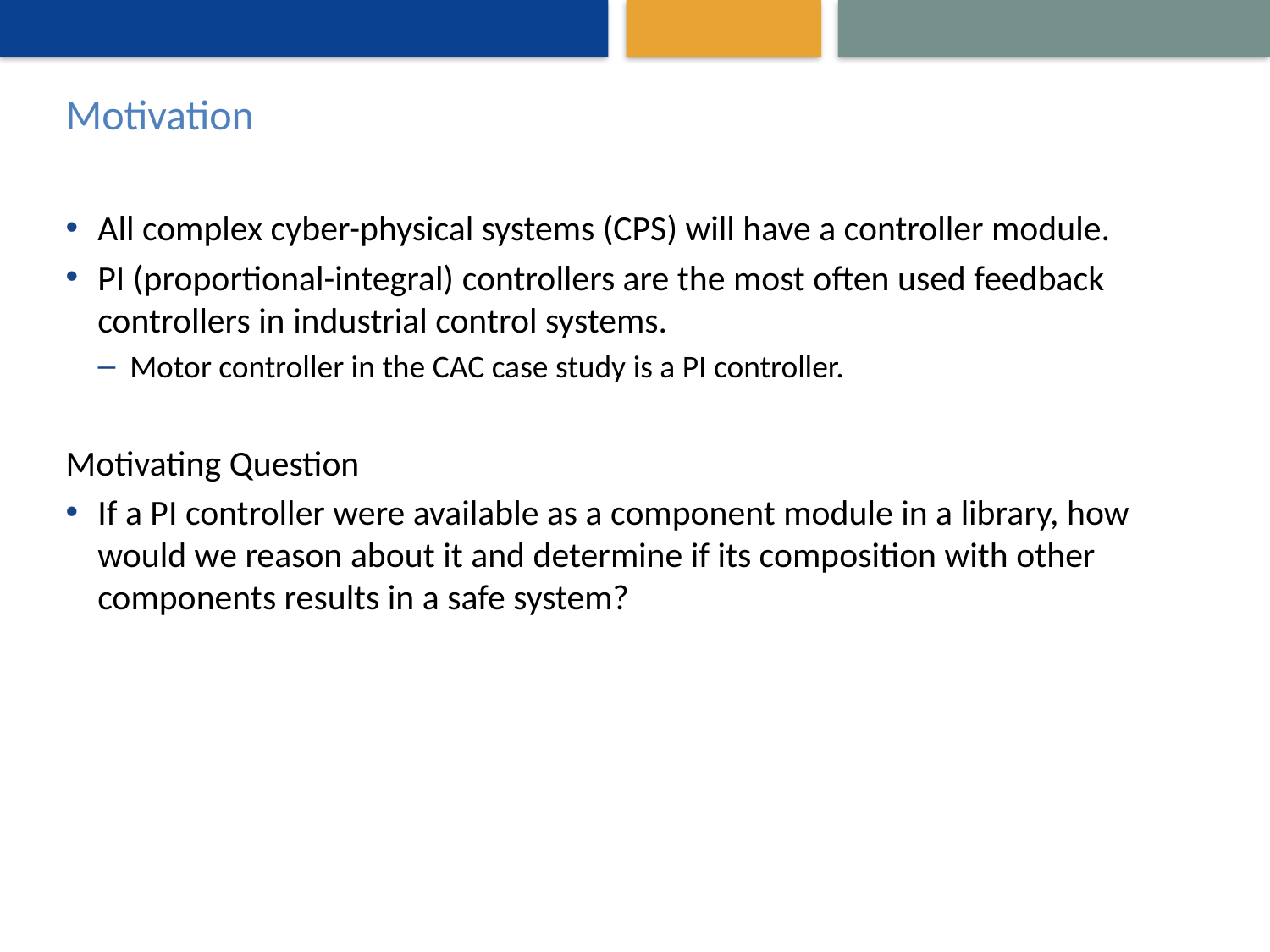

# Motivation
All complex cyber-physical systems (CPS) will have a controller module.
PI (proportional-integral) controllers are the most often used feedback controllers in industrial control systems.
Motor controller in the CAC case study is a PI controller.

Motivating Question
If a PI controller were available as a component module in a library, how would we reason about it and determine if its composition with other components results in a safe system?